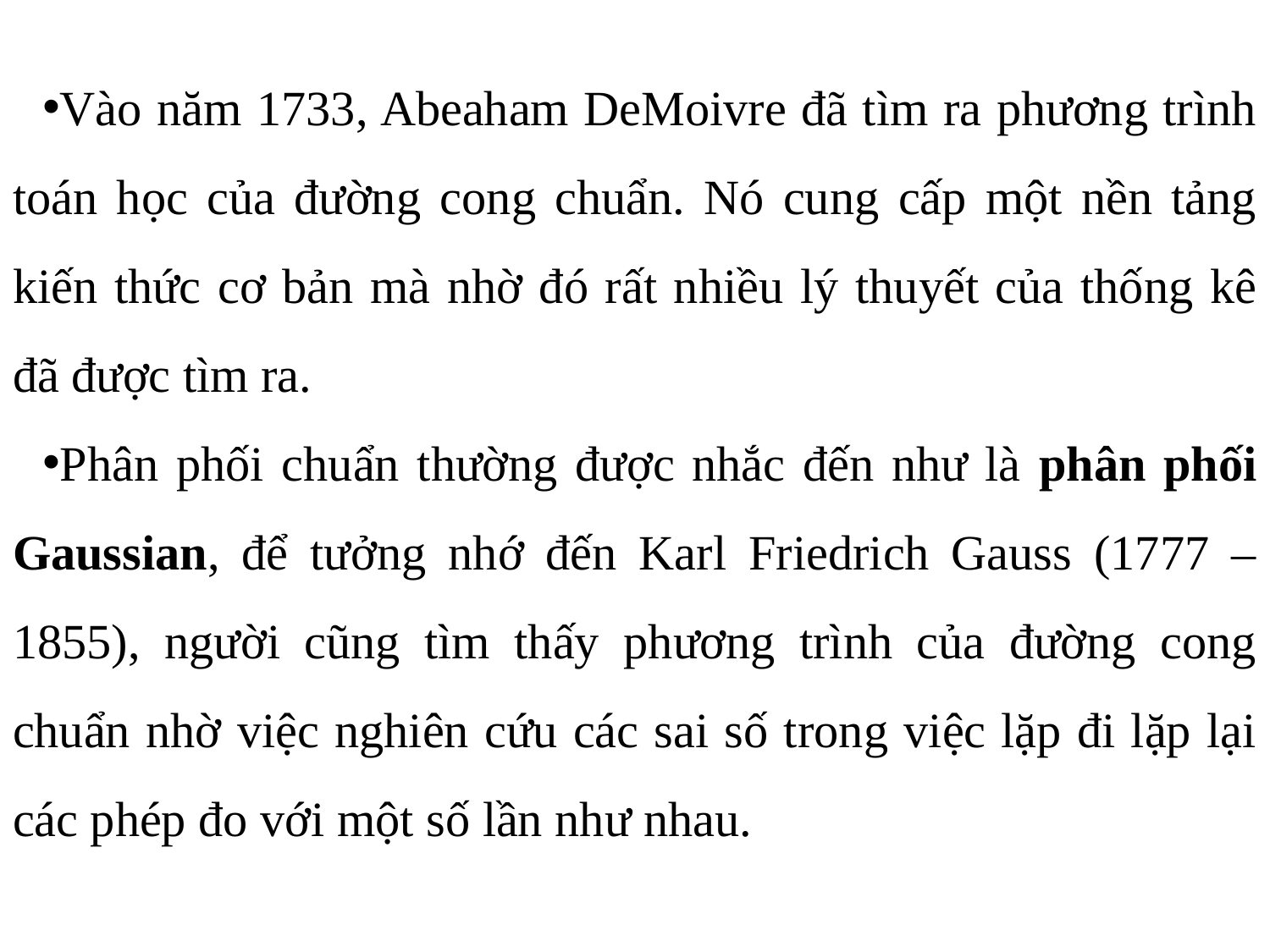

Vào năm 1733, Abeaham DeMoivre đã tìm ra phương trình toán học của đường cong chuẩn. Nó cung cấp một nền tảng kiến thức cơ bản mà nhờ đó rất nhiều lý thuyết của thống kê đã được tìm ra.
Phân phối chuẩn thường được nhắc đến như là phân phối Gaussian, để tưởng nhớ đến Karl Friedrich Gauss (1777 – 1855), người cũng tìm thấy phương trình của đường cong chuẩn nhờ việc nghiên cứu các sai số trong việc lặp đi lặp lại các phép đo với một số lần như nhau.